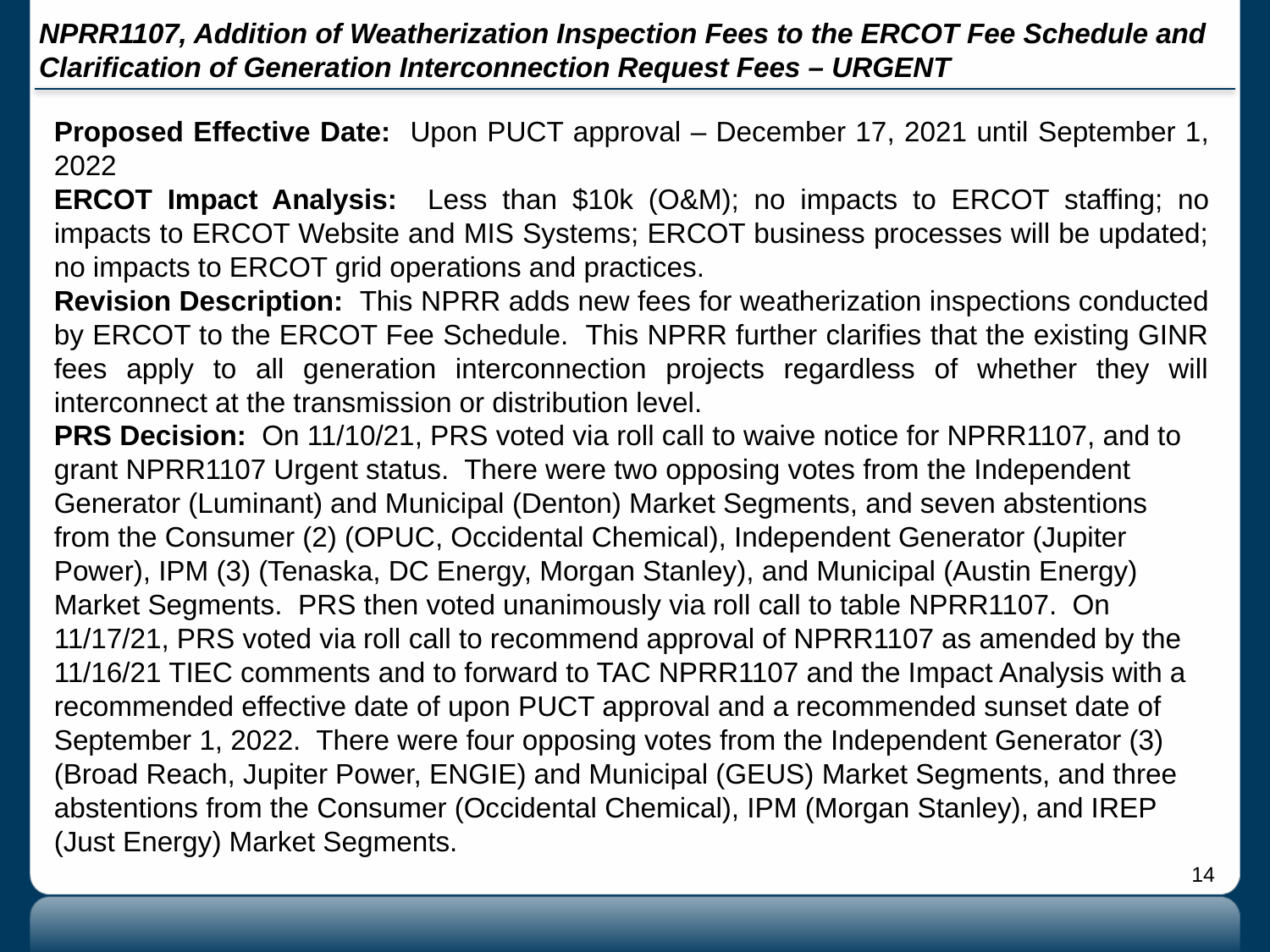

# NPRR1107, Addition of Weatherization Inspection Fees to the ERCOT Fee Schedule and Clarification of Generation Interconnection Request Fees – URGENT
Proposed Effective Date:  Upon PUCT approval – December 17, 2021 until September 1, 2022
ERCOT Impact Analysis:  Less than $10k (O&M); no impacts to ERCOT staffing; no impacts to ERCOT Website and MIS Systems; ERCOT business processes will be updated; no impacts to ERCOT grid operations and practices.
Revision Description:  This NPRR adds new fees for weatherization inspections conducted by ERCOT to the ERCOT Fee Schedule.  This NPRR further clarifies that the existing GINR fees apply to all generation interconnection projects regardless of whether they will interconnect at the transmission or distribution level.
PRS Decision:  On 11/10/21, PRS voted via roll call to waive notice for NPRR1107, and to grant NPRR1107 Urgent status.  There were two opposing votes from the Independent Generator (Luminant) and Municipal (Denton) Market Segments, and seven abstentions from the Consumer (2) (OPUC, Occidental Chemical), Independent Generator (Jupiter Power), IPM (3) (Tenaska, DC Energy, Morgan Stanley), and Municipal (Austin Energy) Market Segments.  PRS then voted unanimously via roll call to table NPRR1107.  On 11/17/21, PRS voted via roll call to recommend approval of NPRR1107 as amended by the 11/16/21 TIEC comments and to forward to TAC NPRR1107 and the Impact Analysis with a recommended effective date of upon PUCT approval and a recommended sunset date of September 1, 2022.  There were four opposing votes from the Independent Generator (3) (Broad Reach, Jupiter Power, ENGIE) and Municipal (GEUS) Market Segments, and three abstentions from the Consumer (Occidental Chemical), IPM (Morgan Stanley), and IREP (Just Energy) Market Segments.